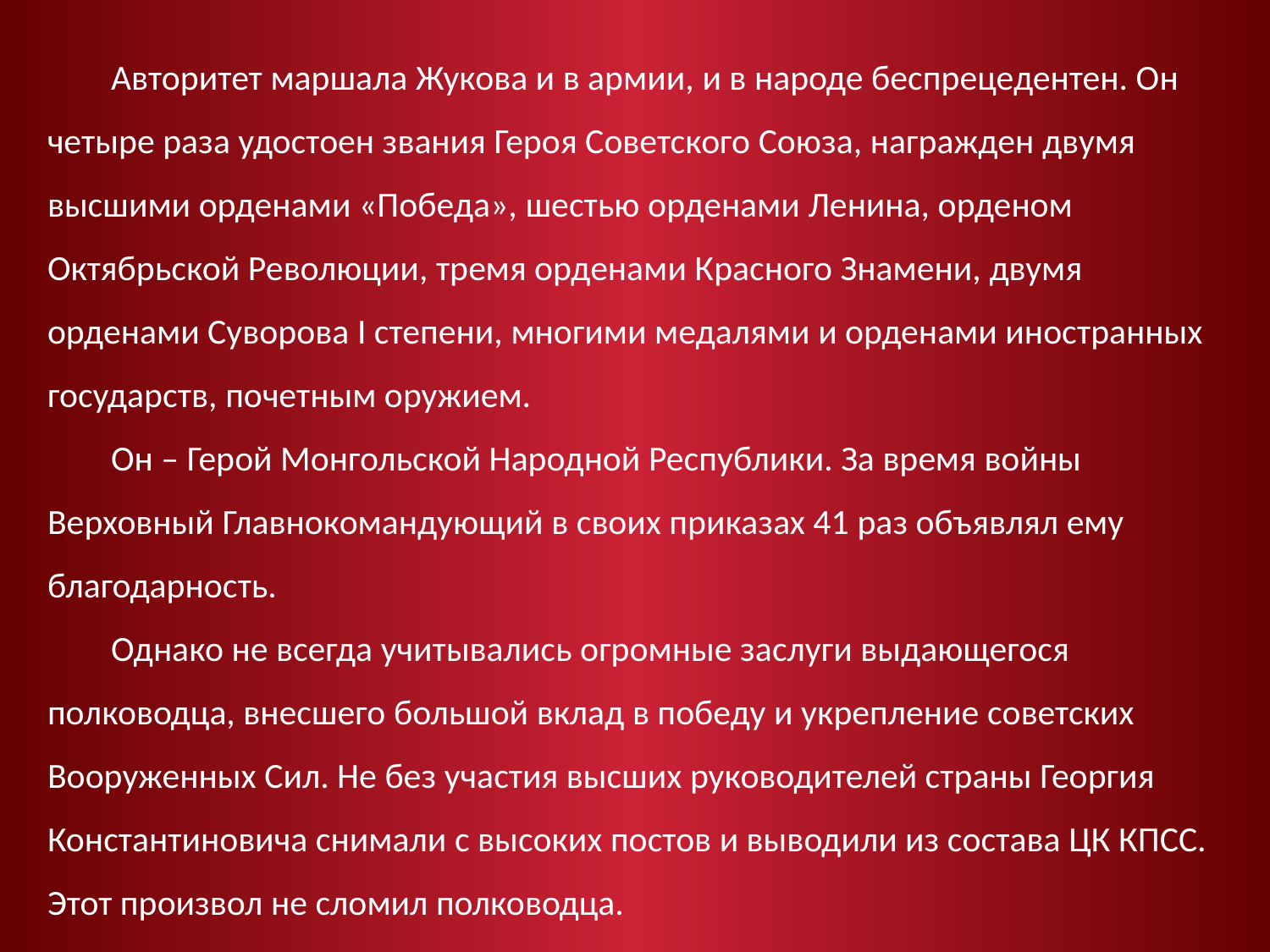

Авторитет маршала Жукова и в армии, и в народе беспрецедентен. Он четыре раза удостоен звания Героя Советского Союза, награжден двумя высшими орденами «Победа», шестью орденами Ленина, орденом Октябрьской Революции, тремя орденами Красного Знамени, двумя орденами Суворова I степени, многими медалями и орденами иностранных государств, почетным оружием.
Он – Герой Монгольской Народной Республики. За время войны Верховный Главнокомандующий в своих приказах 41 раз объявлял ему благодарность.
Однако не всегда учитывались огромные заслуги выдающегося полководца, внесшего большой вклад в победу и укрепление советских Вооруженных Сил. Не без участия высших руководителей страны Георгия Константиновича снимали с высоких постов и выводили из состава ЦК КПСС. Этот произвол не сломил полководца.